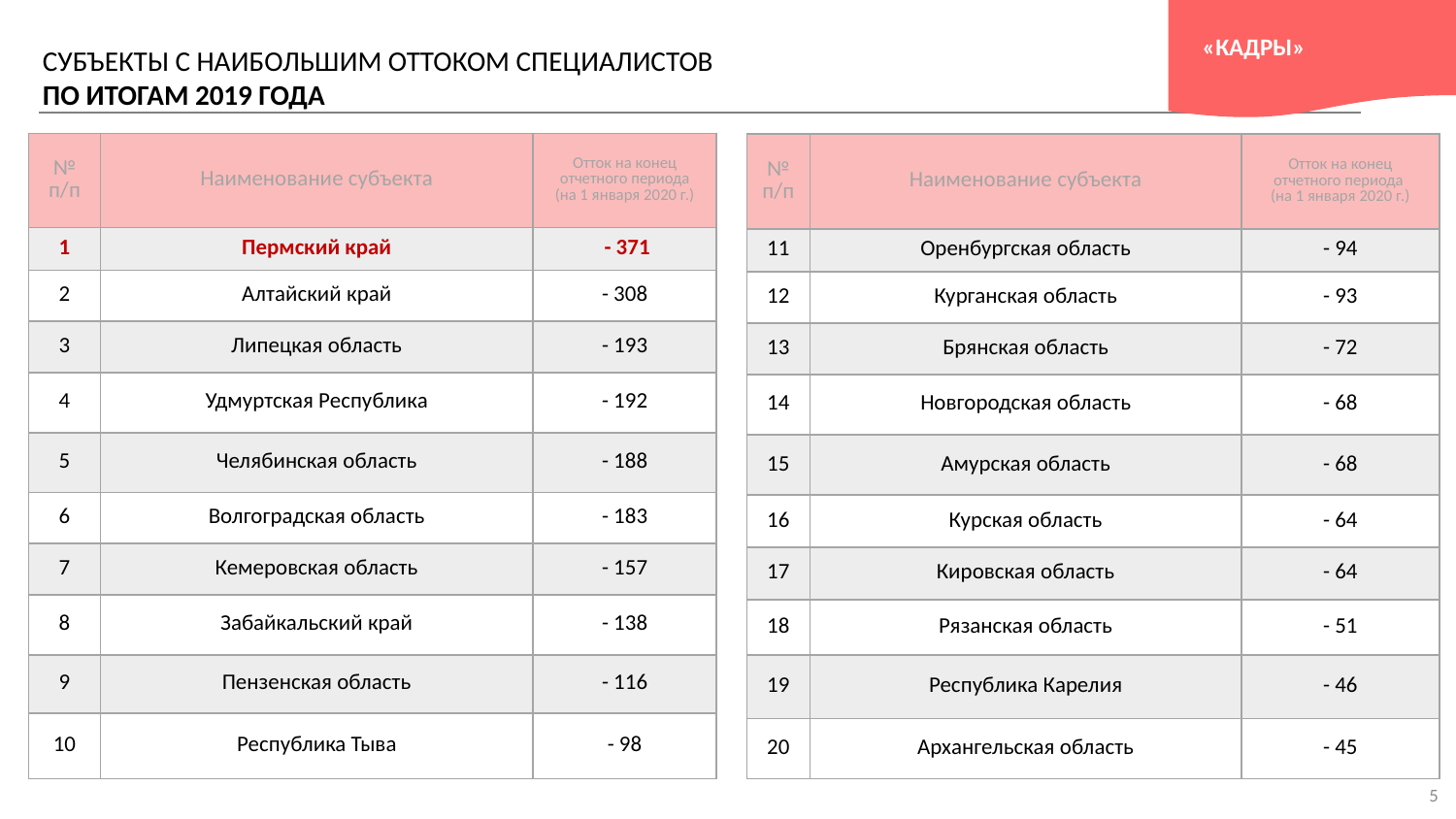

«КАДРЫ»
СУБЪЕКТЫ С НАИБОЛЬШИМ ОТТОКОМ СПЕЦИАЛИСТОВ
ПО ИТОГАМ 2019 ГОДА
| № п/п | Наименование субъекта | Отток на конец отчетного периода (на 1 января 2020 г.) |
| --- | --- | --- |
| 1 | Пермский край | - 371 |
| 2 | Алтайский край | - 308 |
| 3 | Липецкая область | - 193 |
| 4 | Удмуртская Республика | - 192 |
| 5 | Челябинская область | - 188 |
| 6 | Волгоградская область | - 183 |
| 7 | Кемеровская область | - 157 |
| 8 | Забайкальский край | - 138 |
| 9 | Пензенская область | - 116 |
| 10 | Республика Тыва | - 98 |
| № п/п | Наименование субъекта | Отток на конец отчетного периода (на 1 января 2020 г.) |
| --- | --- | --- |
| 11 | Оренбургская область | - 94 |
| 12 | Курганская область | - 93 |
| 13 | Брянская область | - 72 |
| 14 | Новгородская область | - 68 |
| 15 | Амурская область | - 68 |
| 16 | Курская область | - 64 |
| 17 | Кировская область | - 64 |
| 18 | Рязанская область | - 51 |
| 19 | Республика Карелия | - 46 |
| 20 | Архангельская область | - 45 |
5